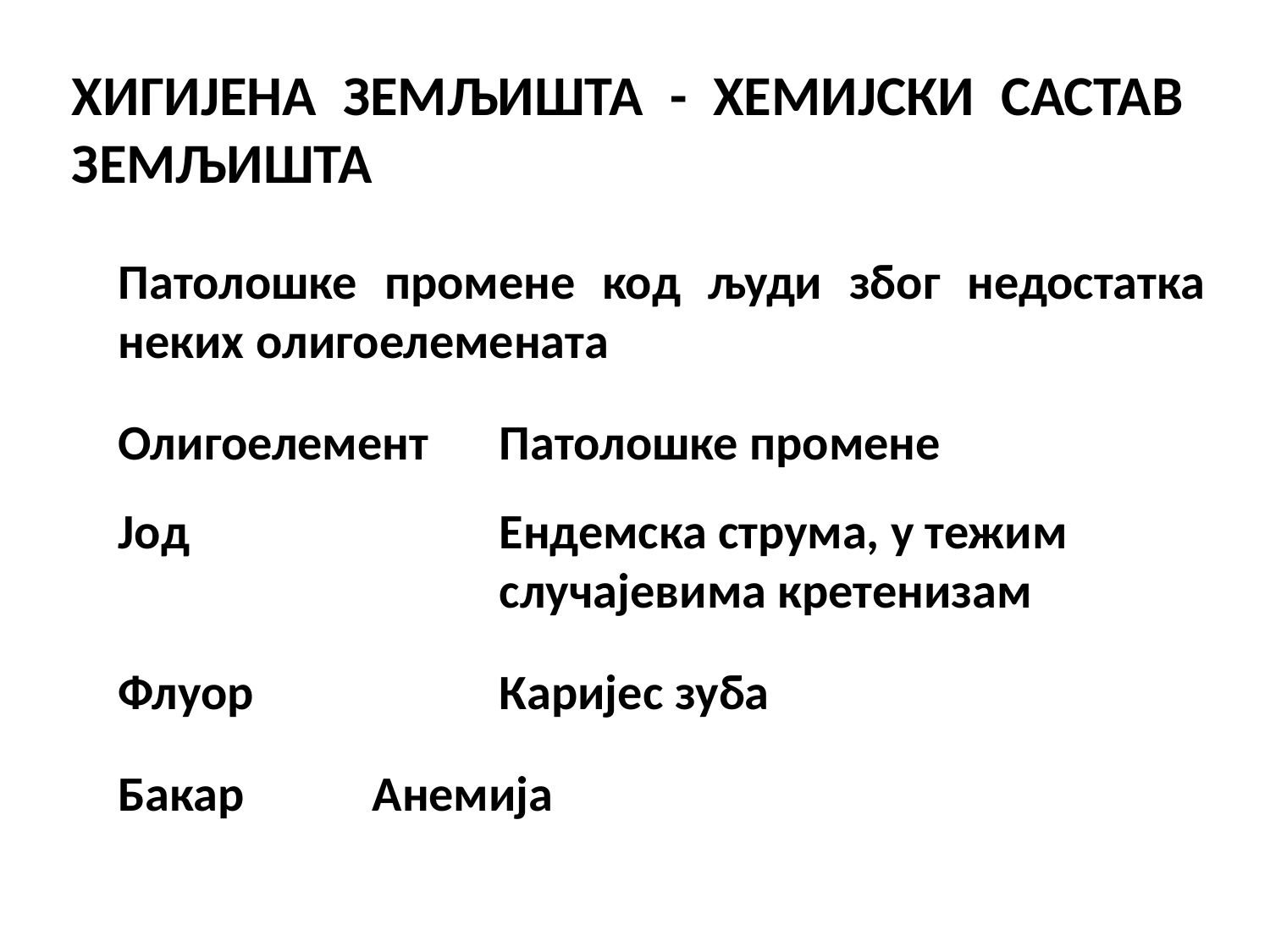

ХИГИЈЕНА ЗЕМЉИШТА - ХЕМИЈСКИ САСТАВ ЗЕМЉИШТА
Патолошке промене код људи због недостатка неких олигоелемената

Олигоелемент	Патолошке промене

Јод			Ендемска струма, у тежим
			случајевима кретенизам

Флуор		Каријес зуба

Бакар		Анемија